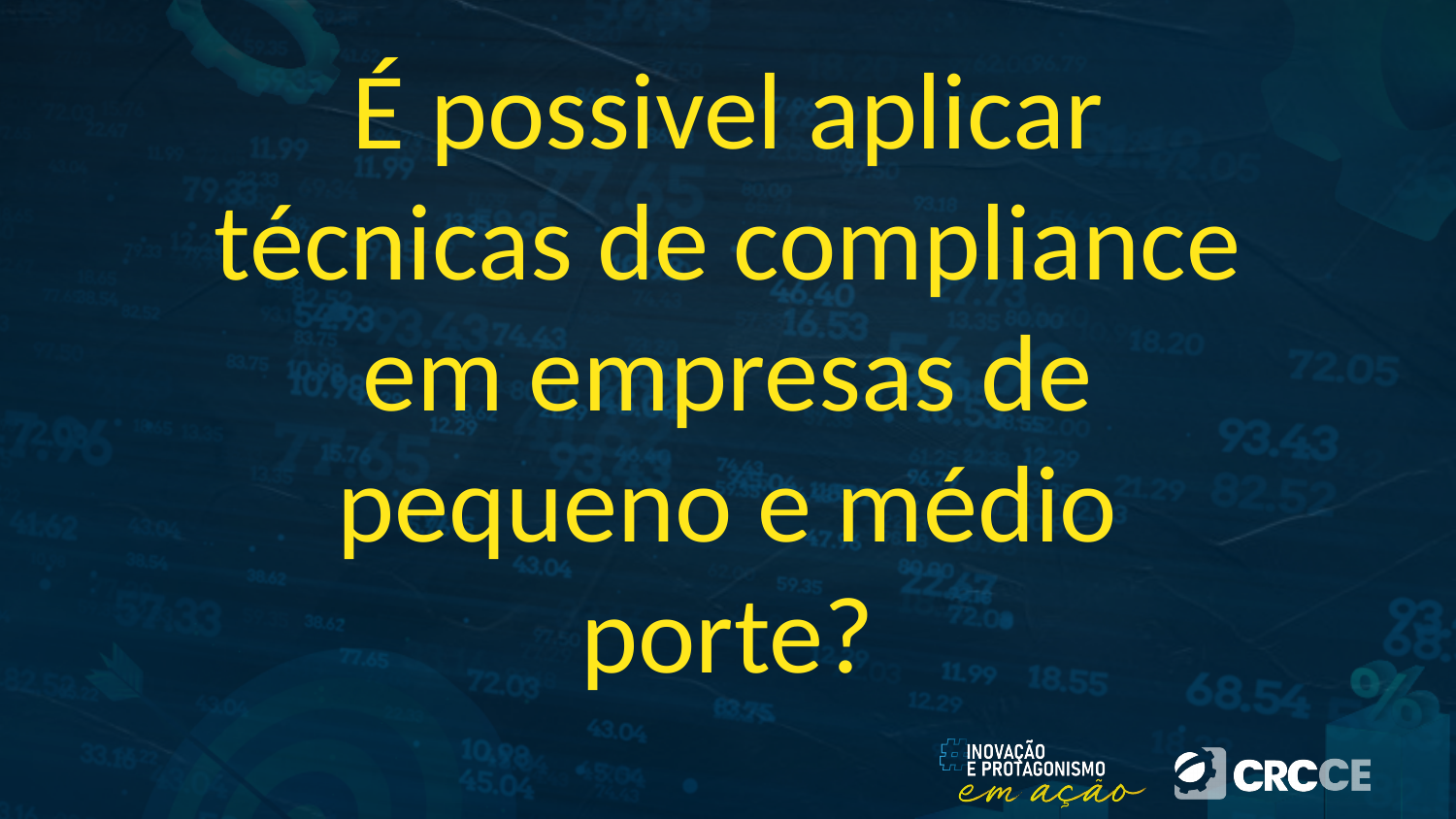

É possivel aplicar técnicas de compliance em empresas de pequeno e médio porte?